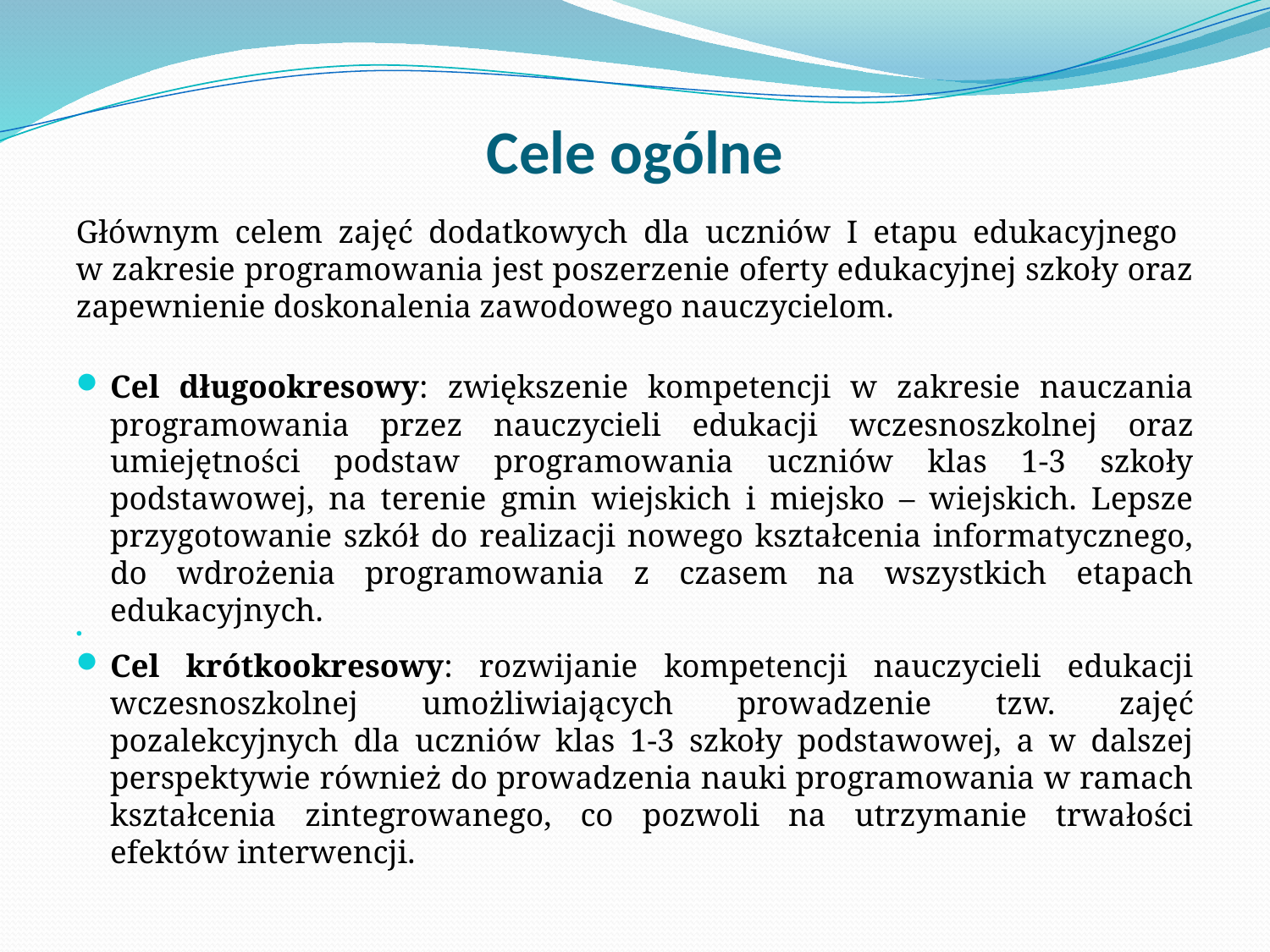

# Cele ogólne
Głównym celem zajęć dodatkowych dla uczniów I etapu edukacyjnego
w zakresie programowania jest poszerzenie oferty edukacyjnej szkoły oraz zapewnienie doskonalenia zawodowego nauczycielom.

Cel długookresowy: zwiększenie kompetencji w zakresie nauczania programowania przez nauczycieli edukacji wczesnoszkolnej oraz umiejętności podstaw programowania uczniów klas 1-3 szkoły podstawowej, na terenie gmin wiejskich i miejsko – wiejskich. Lepsze przygotowanie szkół do realizacji nowego kształcenia informatycznego, do wdrożenia programowania z czasem na wszystkich etapach edukacyjnych.

Cel krótkookresowy: rozwijanie kompetencji nauczycieli edukacji wczesnoszkolnej umożliwiających prowadzenie tzw. zajęć pozalekcyjnych dla uczniów klas 1-3 szkoły podstawowej, a w dalszej perspektywie również do prowadzenia nauki programowania w ramach kształcenia zintegrowanego, co pozwoli na utrzymanie trwałości efektów interwencji.